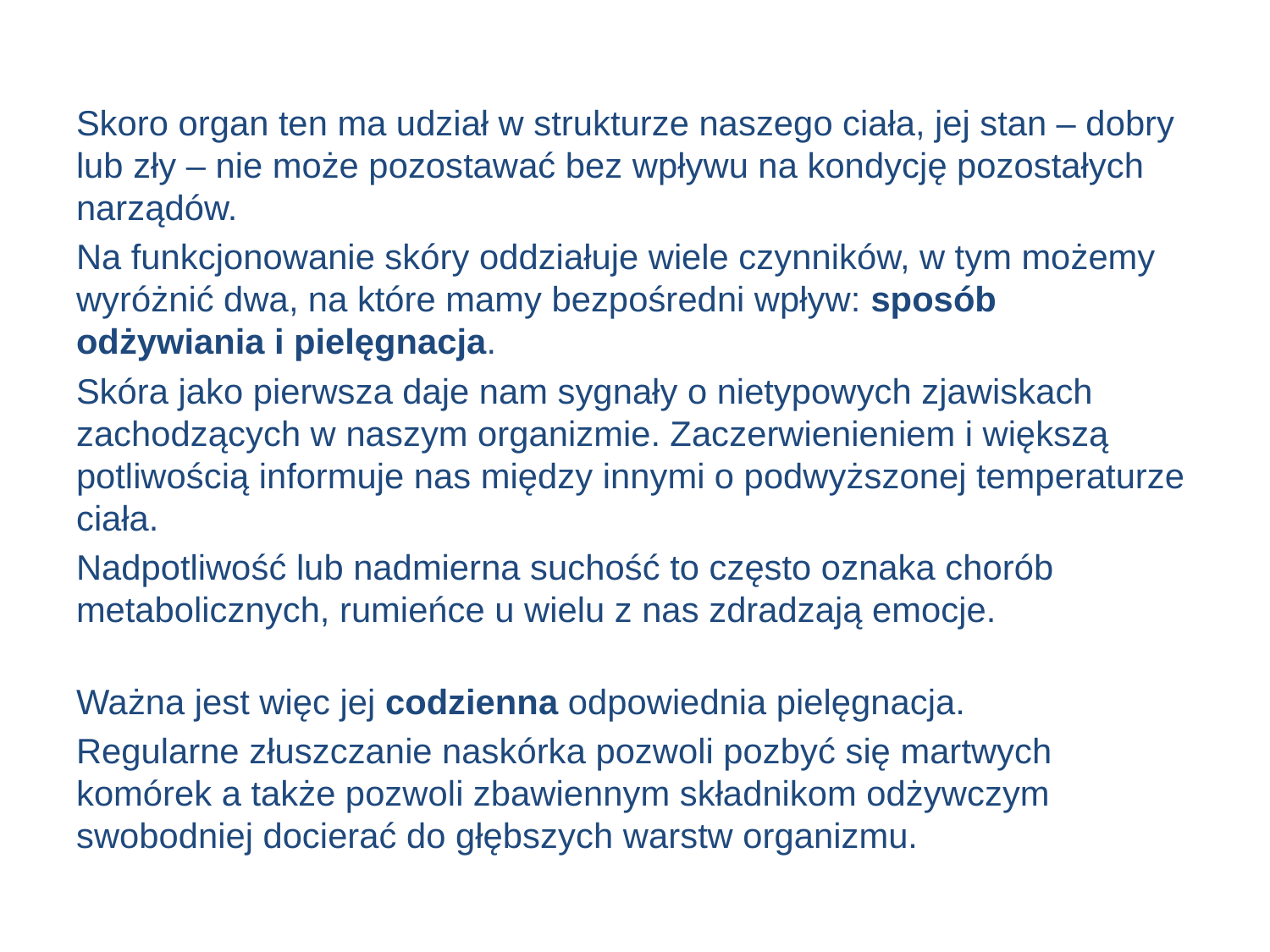

Skoro organ ten ma udział w strukturze naszego ciała, jej stan – dobry lub zły – nie może pozostawać bez wpływu na kondycję pozostałych narządów.
Na funkcjonowanie skóry oddziałuje wiele czynników, w tym możemy wyróżnić dwa, na które mamy bezpośredni wpływ: sposób odżywiania i pielęgnacja.
Skóra jako pierwsza daje nam sygnały o nietypowych zjawiskach zachodzących w naszym organizmie. Zaczerwienieniem i większą potliwością informuje nas między innymi o podwyższonej temperaturze ciała.
Nadpotliwość lub nadmierna suchość to często oznaka chorób metabolicznych, rumieńce u wielu z nas zdradzają emocje.
Ważna jest więc jej codzienna odpowiednia pielęgnacja.
Regularne złuszczanie naskórka pozwoli pozbyć się martwych komórek a także pozwoli zbawiennym składnikom odżywczym swobodniej docierać do głębszych warstw organizmu.